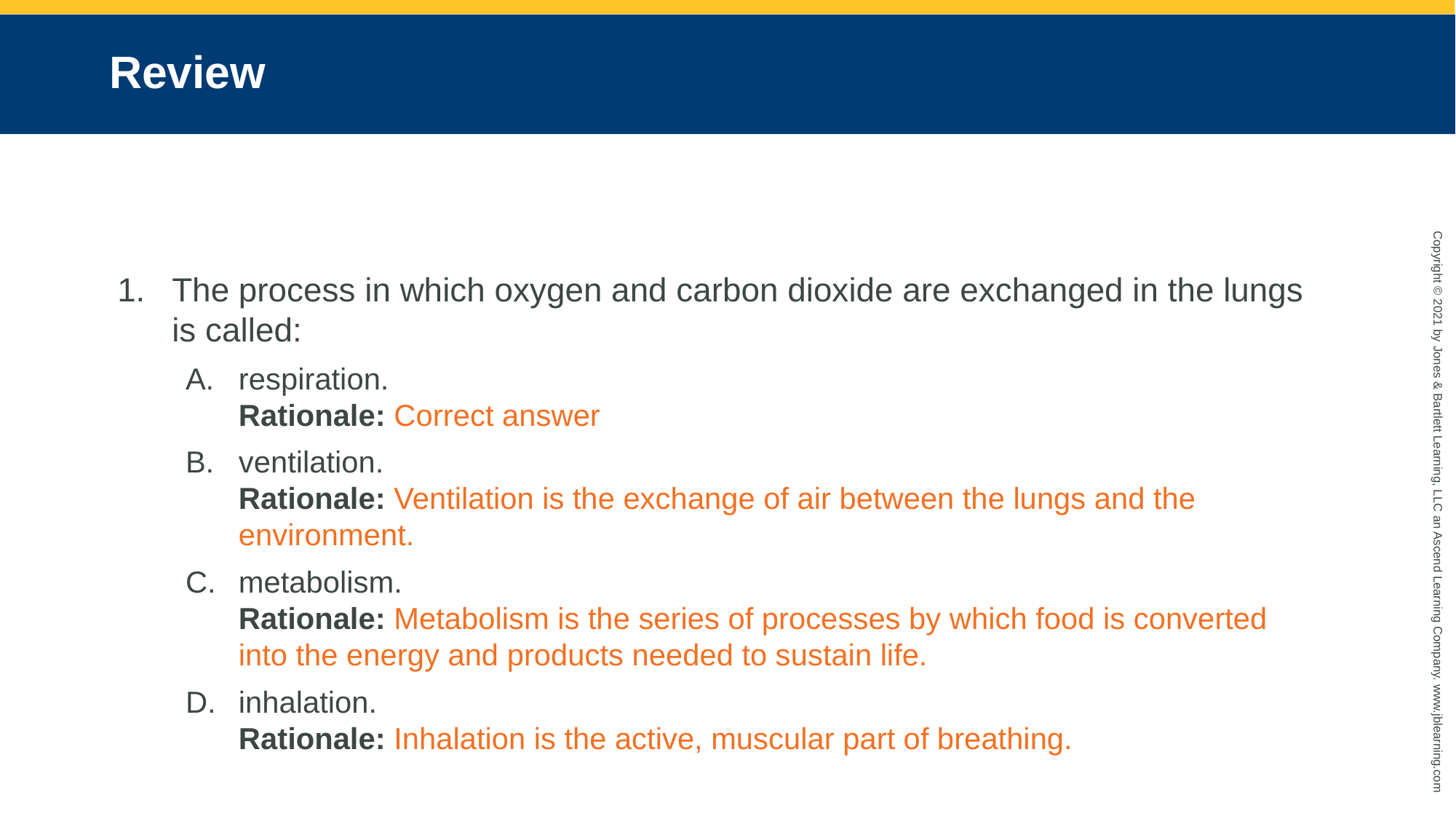

# Review
The process in which oxygen and carbon dioxide are exchanged in the lungs is called:
respiration.
Rationale: Correct answer
ventilation.
Rationale: Ventilation is the exchange of air between the lungs and the environment.
metabolism.
Rationale: Metabolism is the series of processes by which food is converted into the energy and products needed to sustain life.
inhalation.
Rationale: Inhalation is the active, muscular part of breathing.